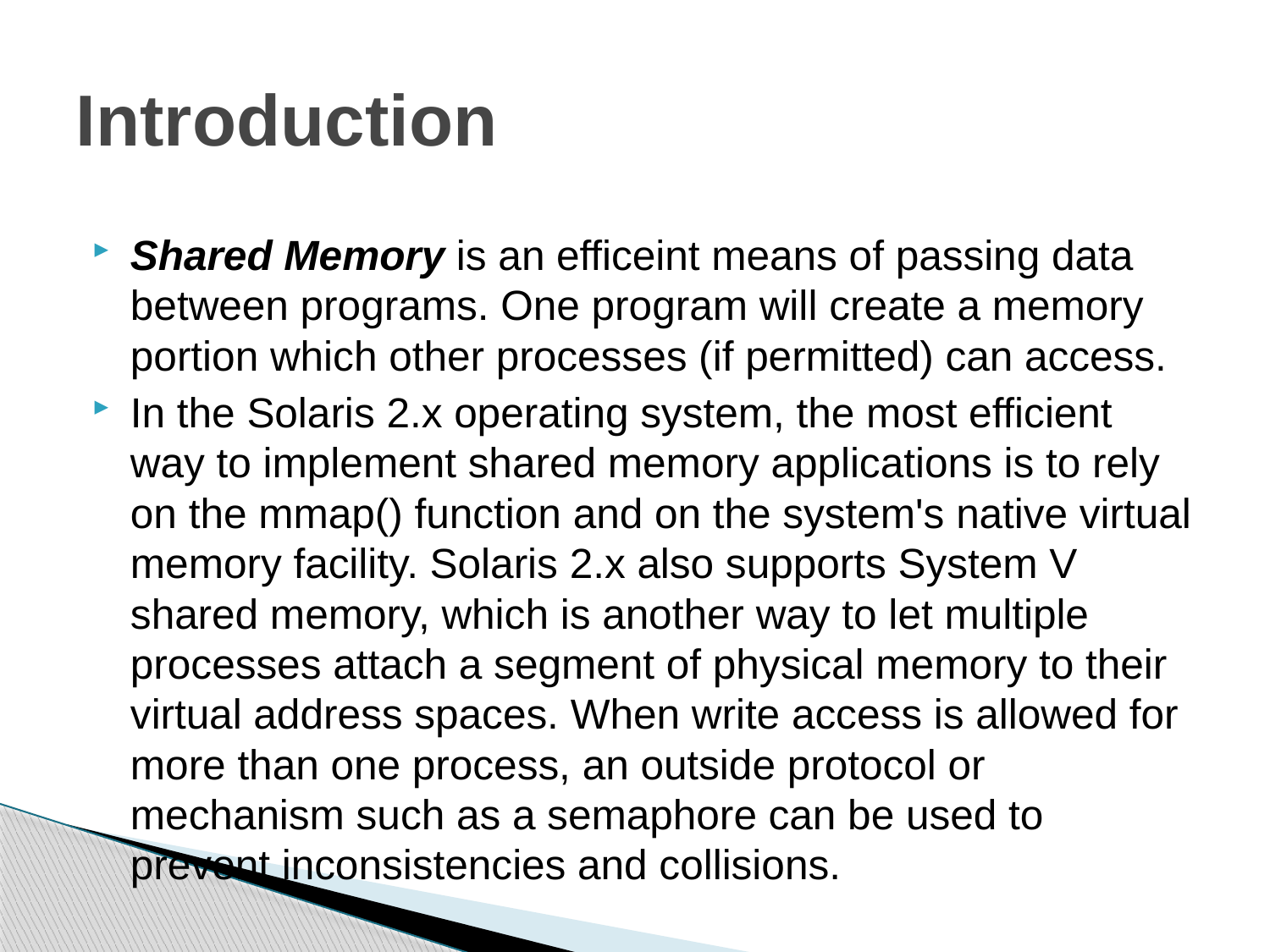

# Introduction
Shared Memory is an efficeint means of passing data between programs. One program will create a memory portion which other processes (if permitted) can access.
In the Solaris 2.x operating system, the most efficient way to implement shared memory applications is to rely on the mmap() function and on the system's native virtual memory facility. Solaris 2.x also supports System V shared memory, which is another way to let multiple processes attach a segment of physical memory to their virtual address spaces. When write access is allowed for more than one process, an outside protocol or mechanism such as a semaphore can be used to prevent inconsistencies and collisions.